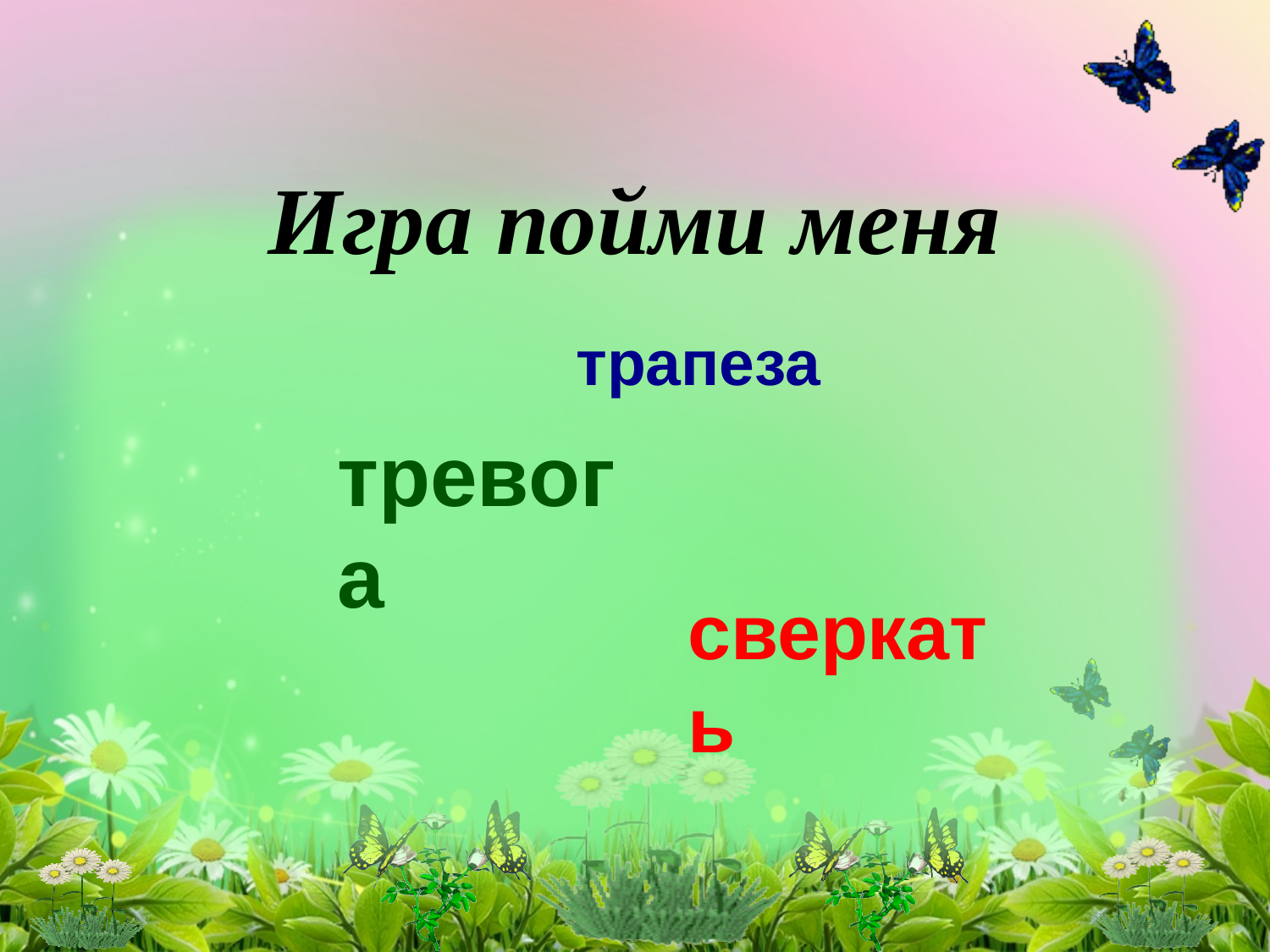

# Игра пойми меня
трапеза
тревога

сверкать